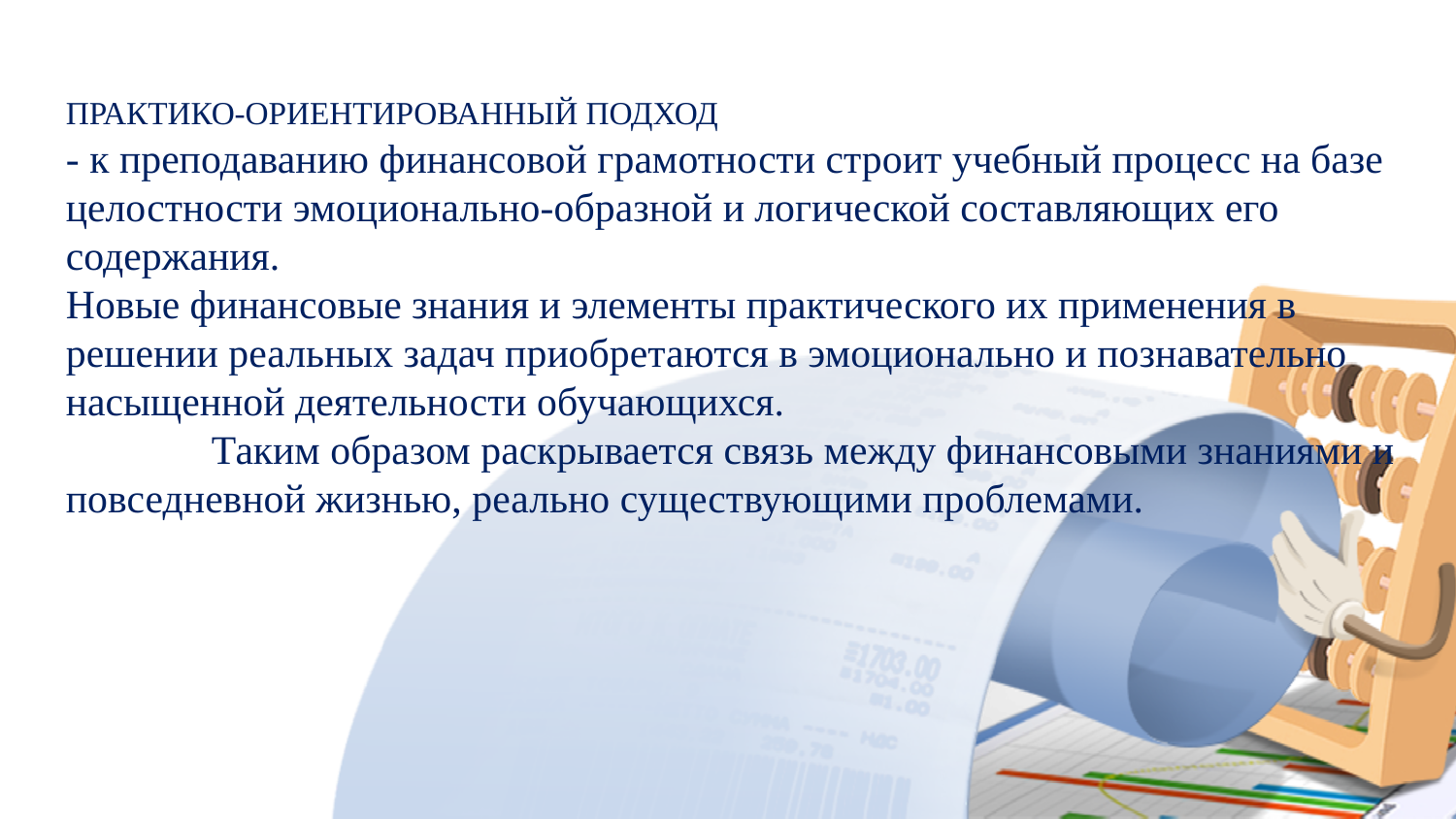

Практико-ориентированный подход 
- к преподаванию финансовой грамотности строит учебный процесс на базе целостности эмоционально-образной и логической составляющих его содержания.
Новые финансовые знания и элементы практического их применения в решении реальных задач приобретаются в эмоционально и познавательно насыщенной деятельности обучающихся.
	Таким образом раскрывается связь между финансовыми знаниями и повседневной жизнью, реально существующими проблемами.